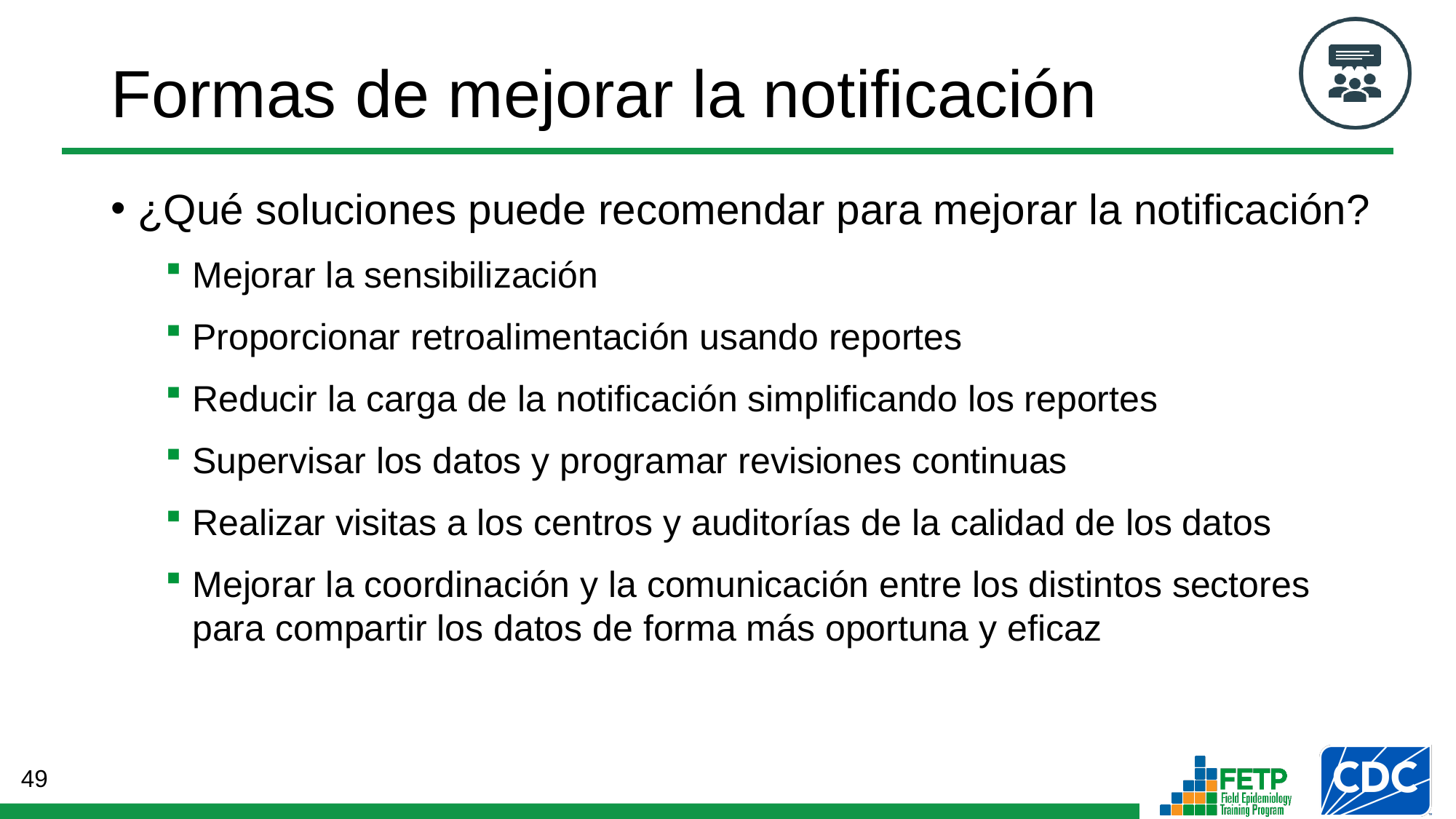

# Formas de mejorar la notificación
¿Qué soluciones puede recomendar para mejorar la notificación?
Mejorar la sensibilización
Proporcionar retroalimentación usando reportes
Reducir la carga de la notificación simplificando los reportes
Supervisar los datos y programar revisiones continuas
Realizar visitas a los centros y auditorías de la calidad de los datos
Mejorar la coordinación y la comunicación entre los distintos sectores para compartir los datos de forma más oportuna y eficaz